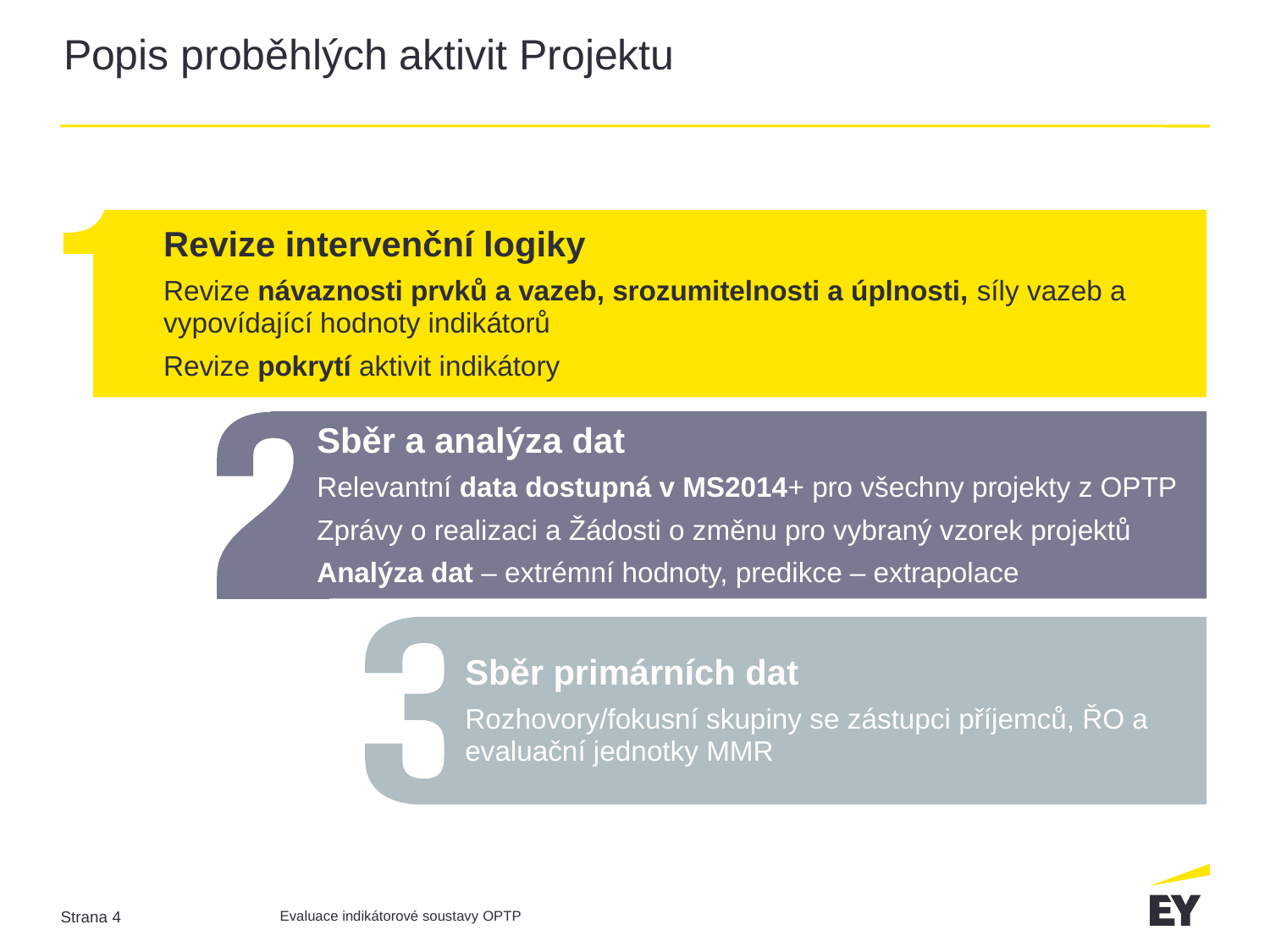

# Popis proběhlých aktivit Projektu
Revize intervenční logiky
Revize návaznosti prvků a vazeb, srozumitelnosti a úplnosti, síly vazeb a vypovídající hodnoty indikátorů
Revize pokrytí aktivit indikátory
Sběr a analýza dat
Relevantní data dostupná v MS2014+ pro všechny projekty z OPTP
Zprávy o realizaci a Žádosti o změnu pro vybraný vzorek projektů
Analýza dat – extrémní hodnoty, predikce – extrapolace
Sběr primárních dat
Rozhovory/fokusní skupiny se zástupci příjemců, ŘO a evaluační jednotky MMR

Evaluace indikátorové soustavy OPTP